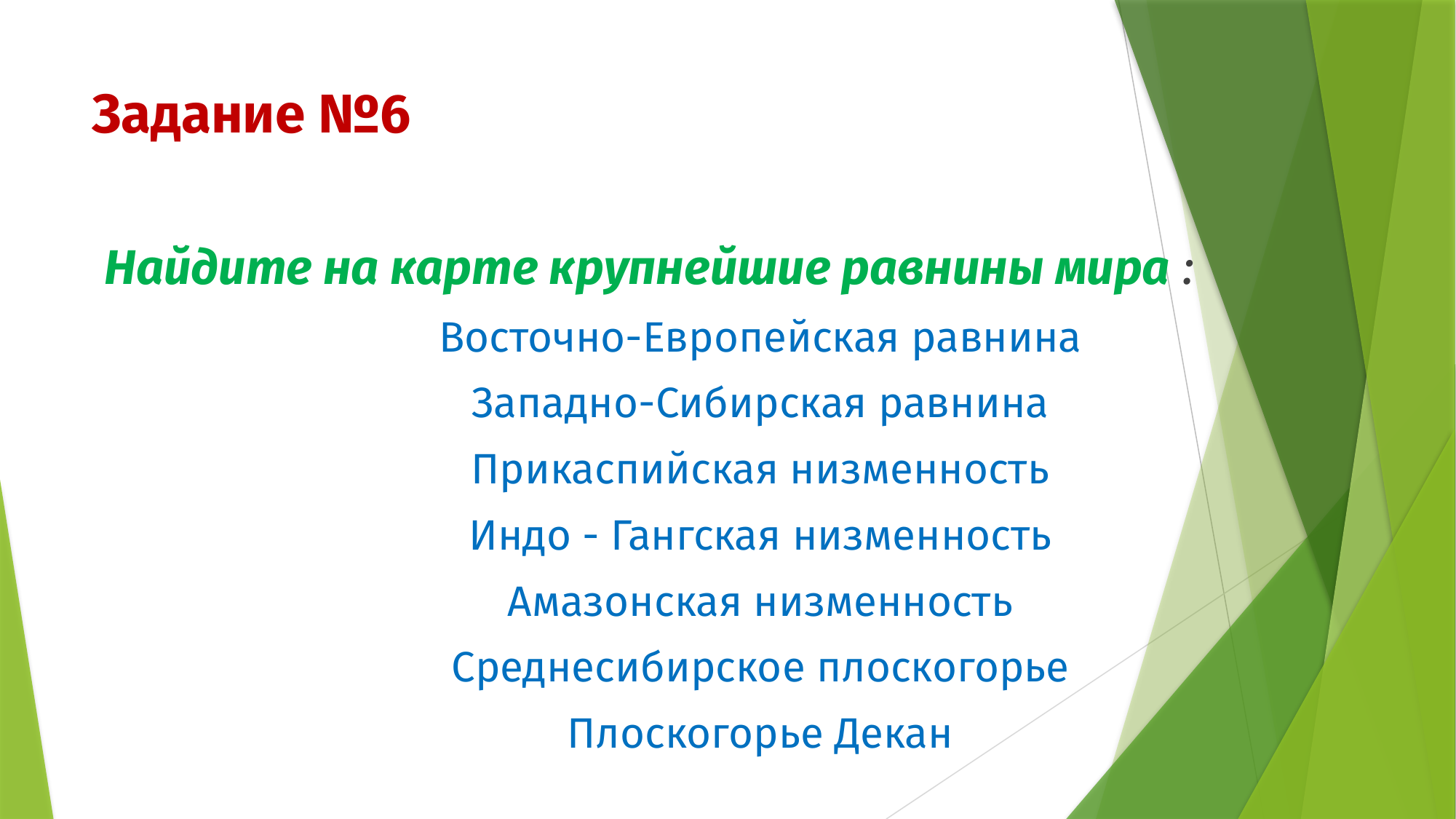

# Задание №6
 Найдите на карте крупнейшие равнины мира :
Восточно-Европейская равнина
Западно-Сибирская равнина
Прикаспийская низменность
Индо - Гангская низменность
Амазонская низменность
Среднесибирское плоскогорье
Плоскогорье Декан